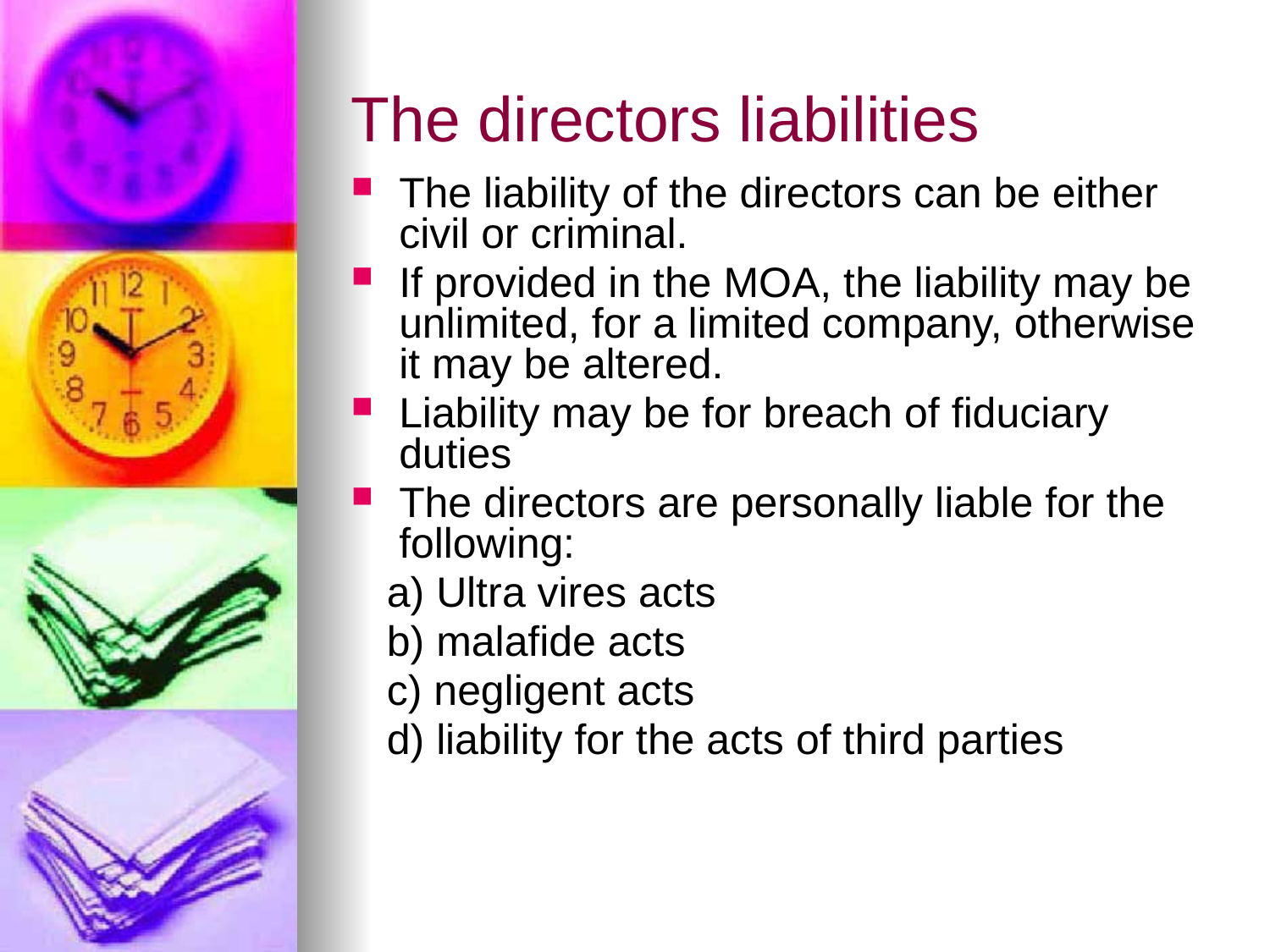

# The directors liabilities
The liability of the directors can be either  civil or criminal.
If provided in the MOA, the liability may be unlimited, for a limited company, otherwise it may be altered.
Liability may be for breach of fiduciary duties
The directors are personally liable for the following:
   a) Ultra vires acts
   b) malafide acts
   c) negligent acts
   d) liability for the acts of third parties